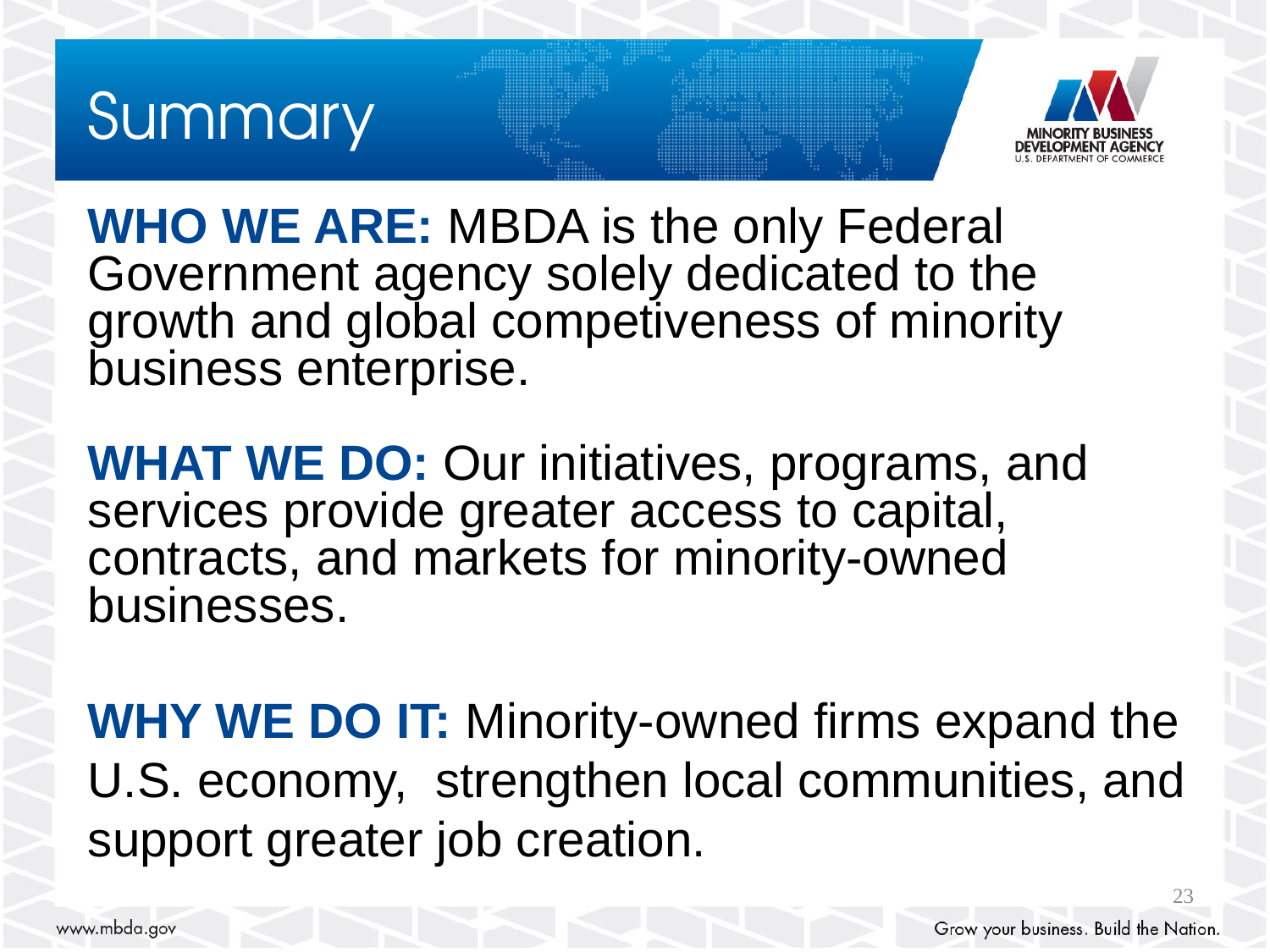

# Summary
Who we are: MBDA is the only Federal Government agency solely dedicated to the growth and global competiveness of minority business enterprise.

What we do: Our initiatives, programs, and services provide greater access to capital, contracts, and markets for minority-owned businesses.

Why we do it: Minority-owned firms expand the U.S. economy,  strengthen local communities, and support greater job creation.
23